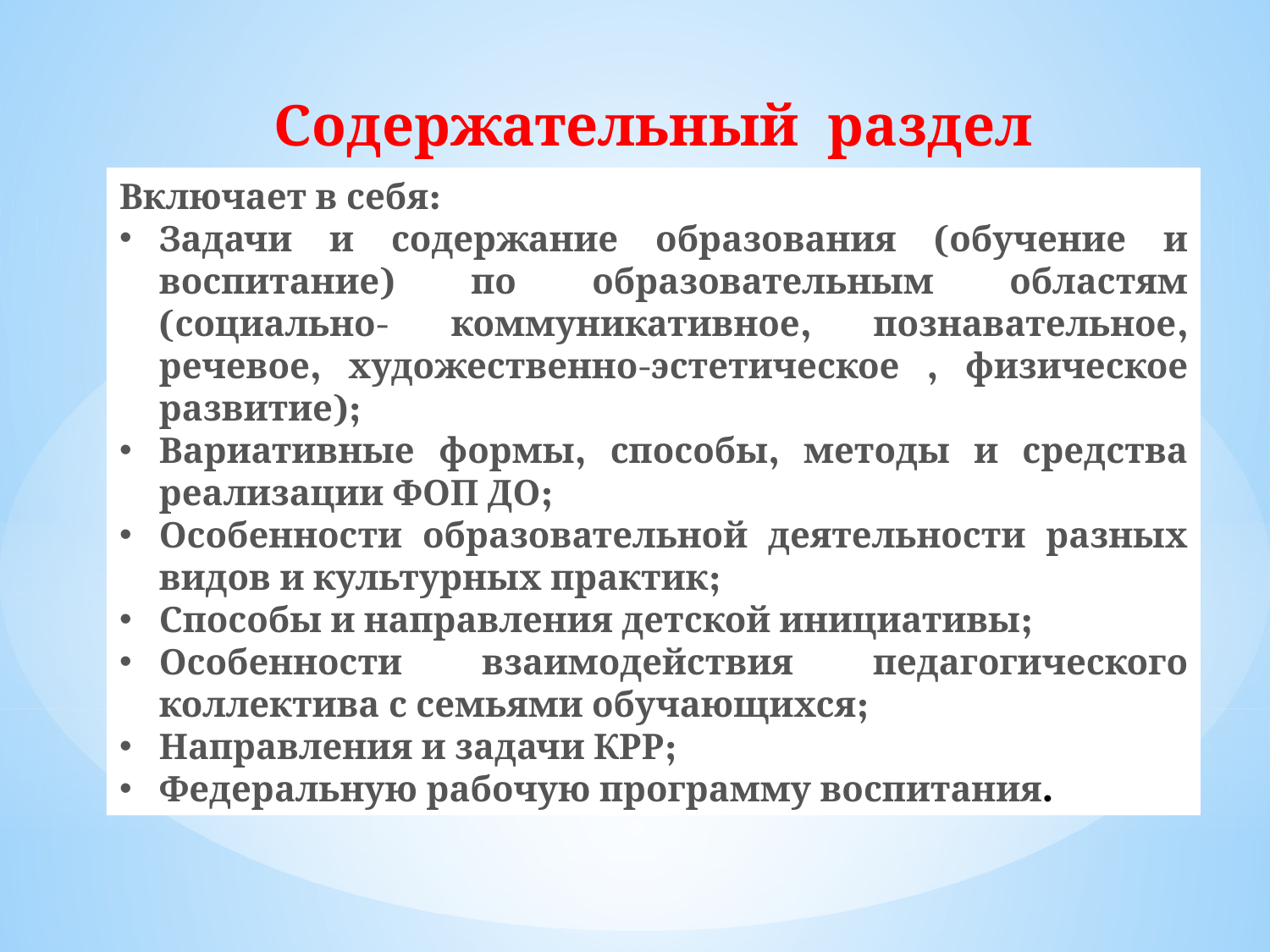

Содержательный  раздел
Включает в себя:
Задачи и содержание образования (обучение и воспитание) по образовательным областям (социально- коммуникативное, познавательное, речевое, художественно-эстетическое , физическое развитие);
Вариативные формы, способы, методы и средства реализации ФОП ДО;
Особенности образовательной деятельности разных видов и культурных практик;
Способы и направления детской инициативы;
Особенности взаимодействия педагогического коллектива с семьями обучающихся;
Направления и задачи КРР;
Федеральную рабочую программу воспитания.